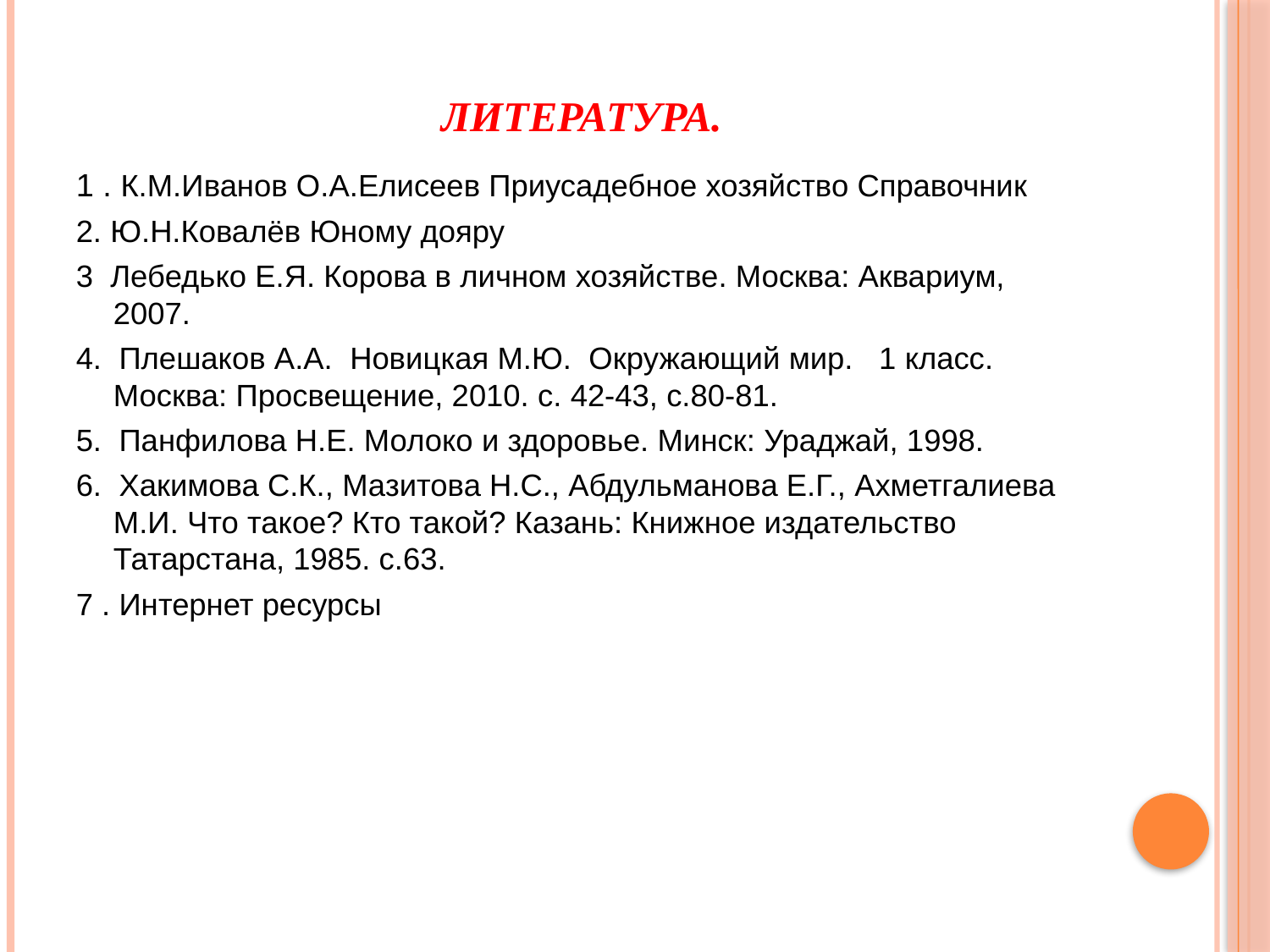

# Литература.
1 . К.М.Иванов О.А.Елисеев Приусадебное хозяйство Справочник
2. Ю.Н.Ковалёв Юному дояру
3  Лебедько Е.Я. Корова в личном хозяйстве. Москва: Аквариум, 2007.
4.  Плешаков А.А.  Новицкая М.Ю.  Окружающий мир.   1 класс. Москва: Просвещение, 2010. с. 42-43, с.80-81.
5.  Панфилова Н.Е. Молоко и здоровье. Минск: Ураджай, 1998.
6.  Хакимова С.К., Мазитова Н.С., Абдульманова Е.Г., Ахметгалиева М.И. Что такое? Кто такой? Казань: Книжное издательство Татарстана, 1985. с.63.
7 . Интернет ресурсы